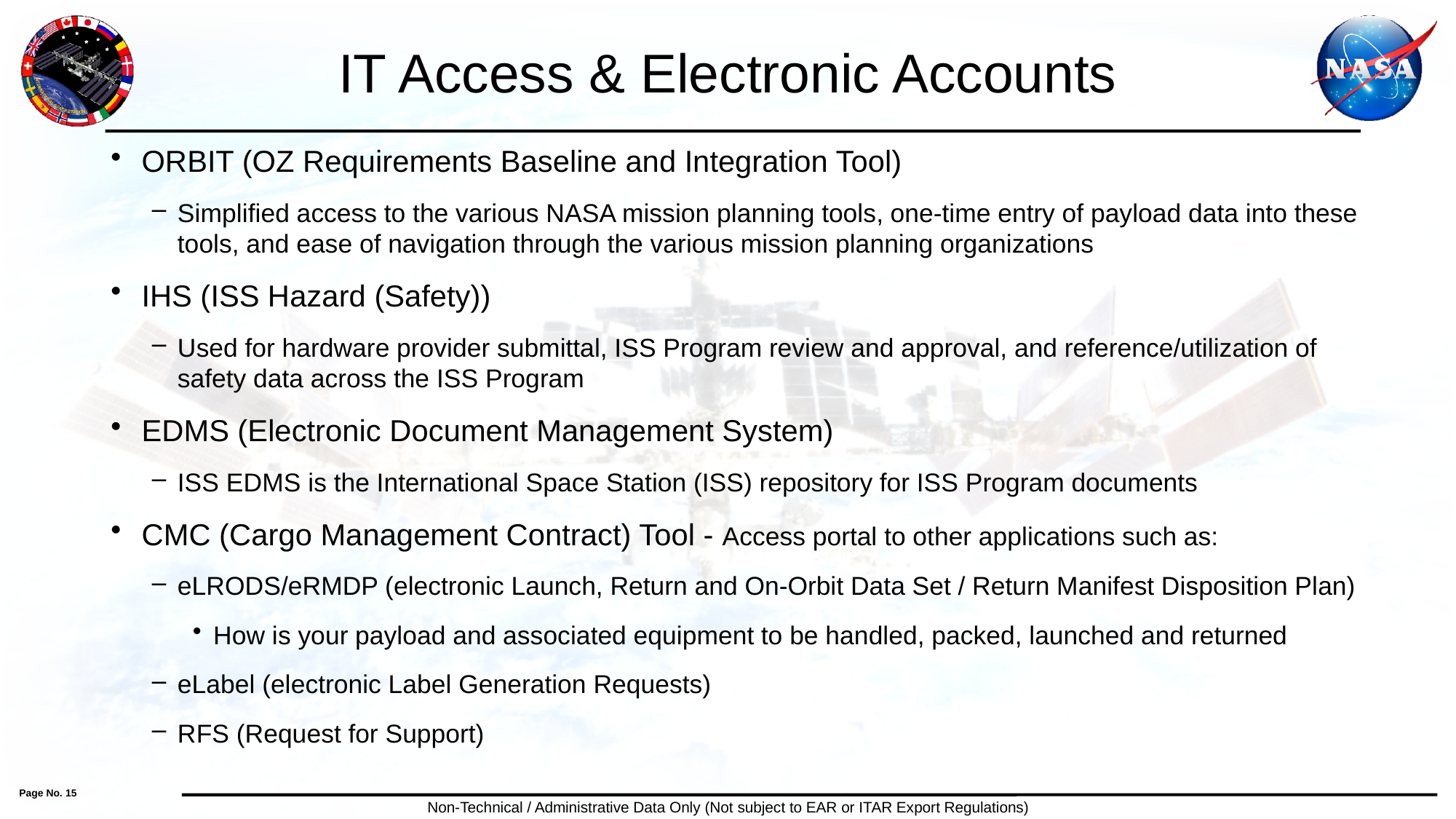

IT Access & Electronic Accounts
ORBIT (OZ Requirements Baseline and Integration Tool)
Simplified access to the various NASA mission planning tools, one-time entry of payload data into these tools, and ease of navigation through the various mission planning organizations
IHS (ISS Hazard (Safety))
Used for hardware provider submittal, ISS Program review and approval, and reference/utilization of safety data across the ISS Program
EDMS (Electronic Document Management System)
ISS EDMS is the International Space Station (ISS) repository for ISS Program documents
CMC (Cargo Management Contract) Tool - Access portal to other applications such as:
eLRODS/eRMDP (electronic Launch, Return and On-Orbit Data Set / Return Manifest Disposition Plan)
How is your payload and associated equipment to be handled, packed, launched and returned
eLabel (electronic Label Generation Requests)
RFS (Request for Support)